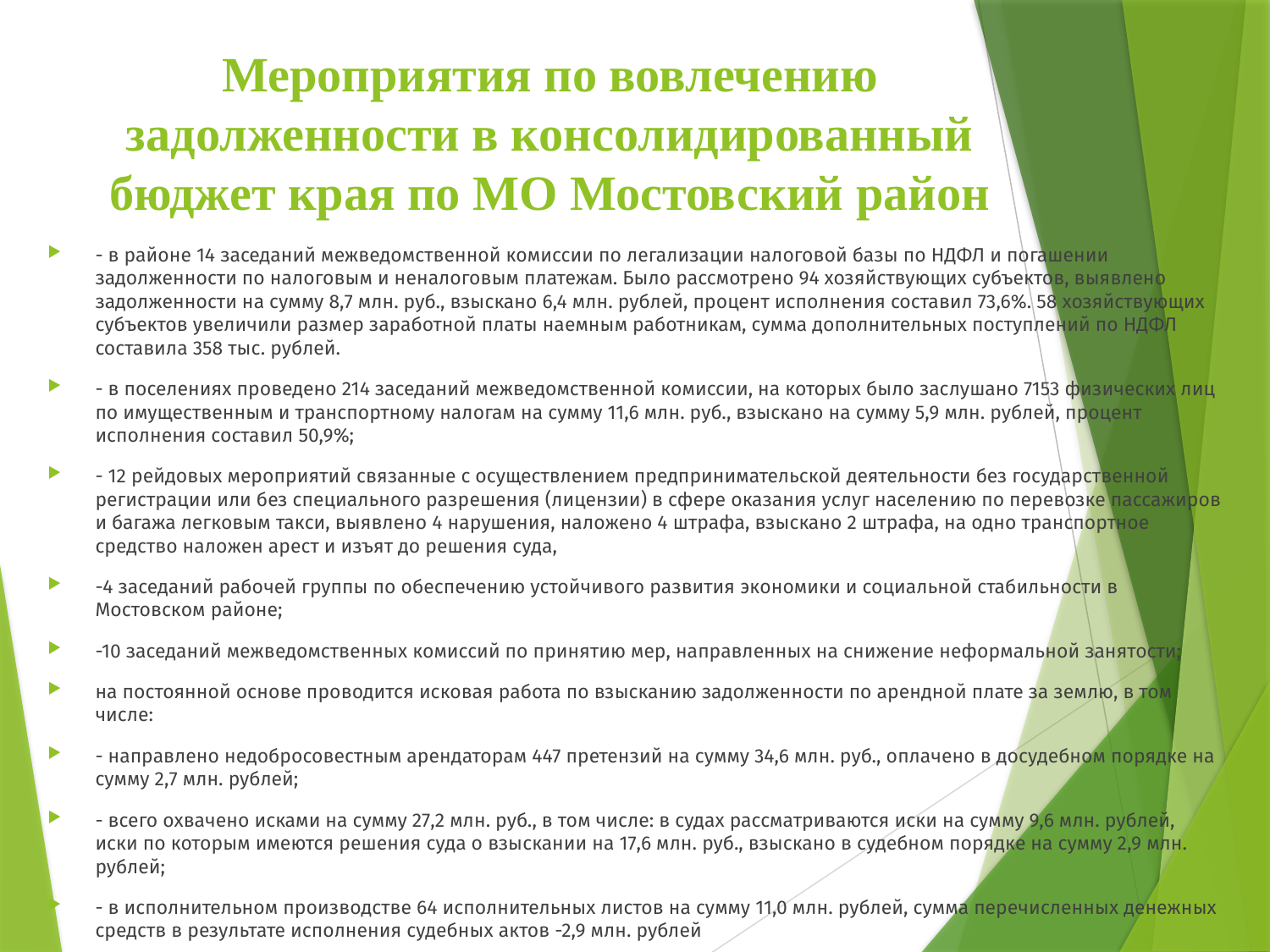

# Мероприятия по вовлечению задолженности в консолидированный бюджет края по МО Мостовский район
- в районе 14 заседаний межведомственной комиссии по легализации налоговой базы по НДФЛ и погашении задолженности по налоговым и неналоговым платежам. Было рассмотрено 94 хозяйствующих субъектов, выявлено задолженности на сумму 8,7 млн. руб., взыскано 6,4 млн. рублей, процент исполнения составил 73,6%. 58 хозяйствующих субъектов увеличили размер заработной платы наемным работникам, сумма дополнительных поступлений по НДФЛ составила 358 тыс. рублей.
- в поселениях проведено 214 заседаний межведомственной комиссии, на которых было заслушано 7153 физических лиц по имущественным и транспортному налогам на сумму 11,6 млн. руб., взыскано на сумму 5,9 млн. рублей, процент исполнения составил 50,9%;
- 12 рейдовых мероприятий связанные с осуществлением предпринимательской деятельности без государственной регистрации или без специального разрешения (лицензии) в сфере оказания услуг населению по перевозке пассажиров и багажа легковым такси, выявлено 4 нарушения, наложено 4 штрафа, взыскано 2 штрафа, на одно транспортное средство наложен арест и изъят до решения суда,
-4 заседаний рабочей группы по обеспечению устойчивого развития экономики и социальной стабильности в Мостовском районе;
-10 заседаний межведомственных комиссий по принятию мер, направленных на снижение неформальной занятости;
на постоянной основе проводится исковая работа по взысканию задолженности по арендной плате за землю, в том числе:
- направлено недобросовестным арендаторам 447 претензий на сумму 34,6 млн. руб., оплачено в досудебном порядке на сумму 2,7 млн. рублей;
- всего охвачено исками на сумму 27,2 млн. руб., в том числе: в судах рассматриваются иски на сумму 9,6 млн. рублей, иски по которым имеются решения суда о взыскании на 17,6 млн. руб., взыскано в судебном порядке на сумму 2,9 млн. рублей;
- в исполнительном производстве 64 исполнительных листов на сумму 11,0 млн. рублей, сумма перечисленных денежных средств в результате исполнения судебных актов -2,9 млн. рублей